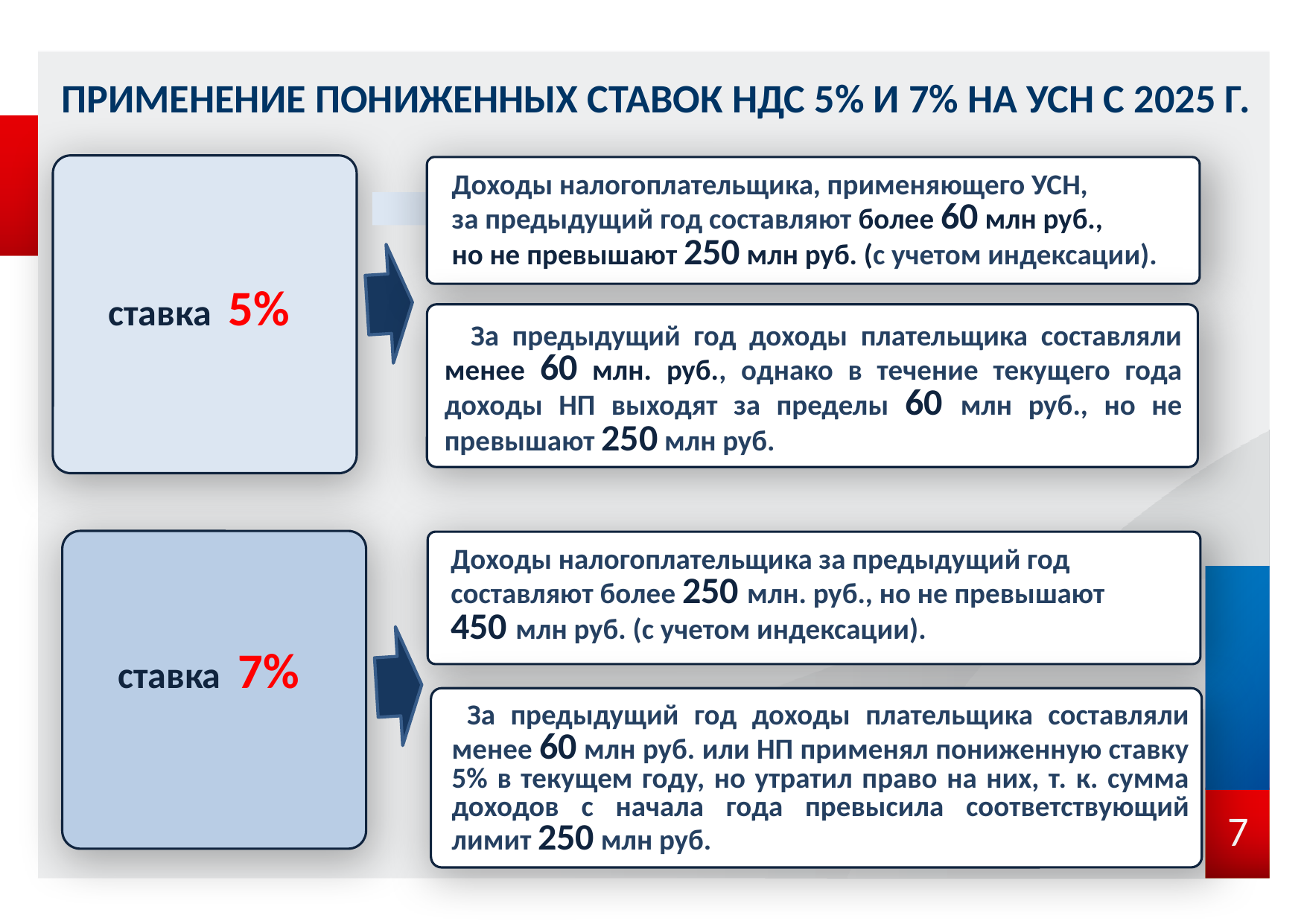

ПРИМЕНЕНИЕ ПОНИЖЕННЫХ СТАВОК НДС 5% И 7% НА УСН С 2025 Г.

Доходы налогоплательщика, применяющего УСН,
за предыдущий год составляют более 60 млн руб.,
но не превышают 250 млн руб. (с учетом индексации).

ставка  5%

  За предыдущий год доходы плательщика составляли менее 60 млн. руб., однако в течение текущего года доходы НП выходят за пределы 60 млн руб., но не превышают 250 млн руб.

Доходы налогоплательщика за предыдущий год составляют более 250 млн. руб., но не превышают 450 млн руб. (с учетом индексации).
ставка  7%

 За предыдущий год доходы плательщика составляли менее 60 млн руб. или НП применял пониженную ставку 5% в текущем году, но утратил право на них, т. к. сумма доходов с начала года превысила соответствующий лимит 250 млн руб.

7